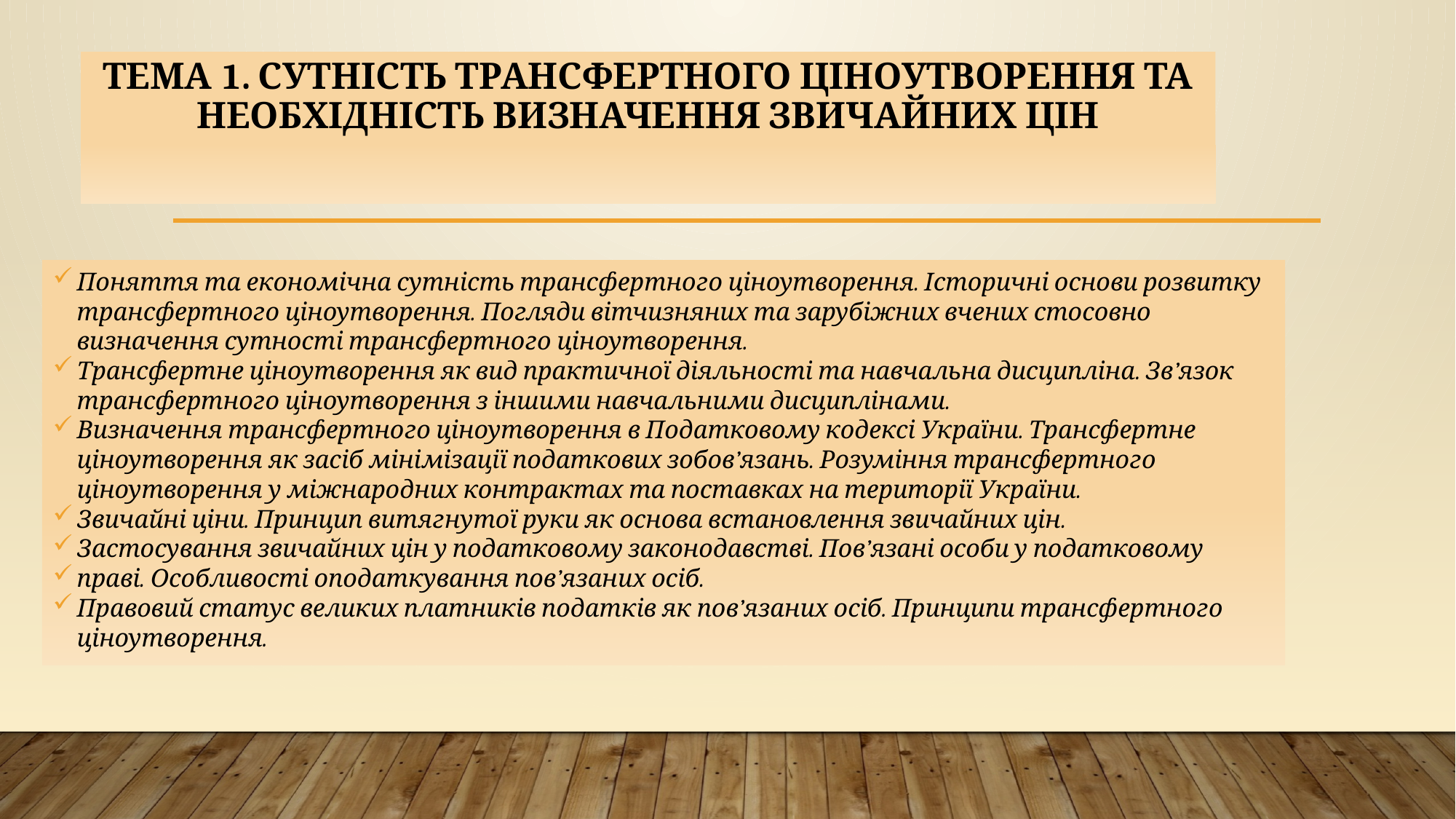

# Тема 1. Сутність трансфертного ціноутворення та необхідність визначення звичайних цін
Поняття та економічна сутність трансфертного ціноутворення. Історичні основи розвитку трансфертного ціноутворення. Погляди вітчизняних та зарубіжних вчених стосовно визначення сутності трансфертного ціноутворення.
Трансфертне ціноутворення як вид практичної діяльності та навчальна дисципліна. Зв’язок трансфертного ціноутворення з іншими навчальними дисциплінами.
Визначення трансфертного ціноутворення в Податковому кодексі України. Трансфертне ціноутворення як засіб мінімізації податкових зобов’язань. Розуміння трансфертного ціноутворення у міжнародних контрактах та поставках на території України.
Звичайні ціни. Принцип витягнутої руки як основа встановлення звичайних цін.
Застосування звичайних цін у податковому законодавстві. Пов’язані особи у податковому
праві. Особливості оподаткування пов’язаних осіб.
Правовий статус великих платників податків як пов’язаних осіб. Принципи трансфертного ціноутворення.